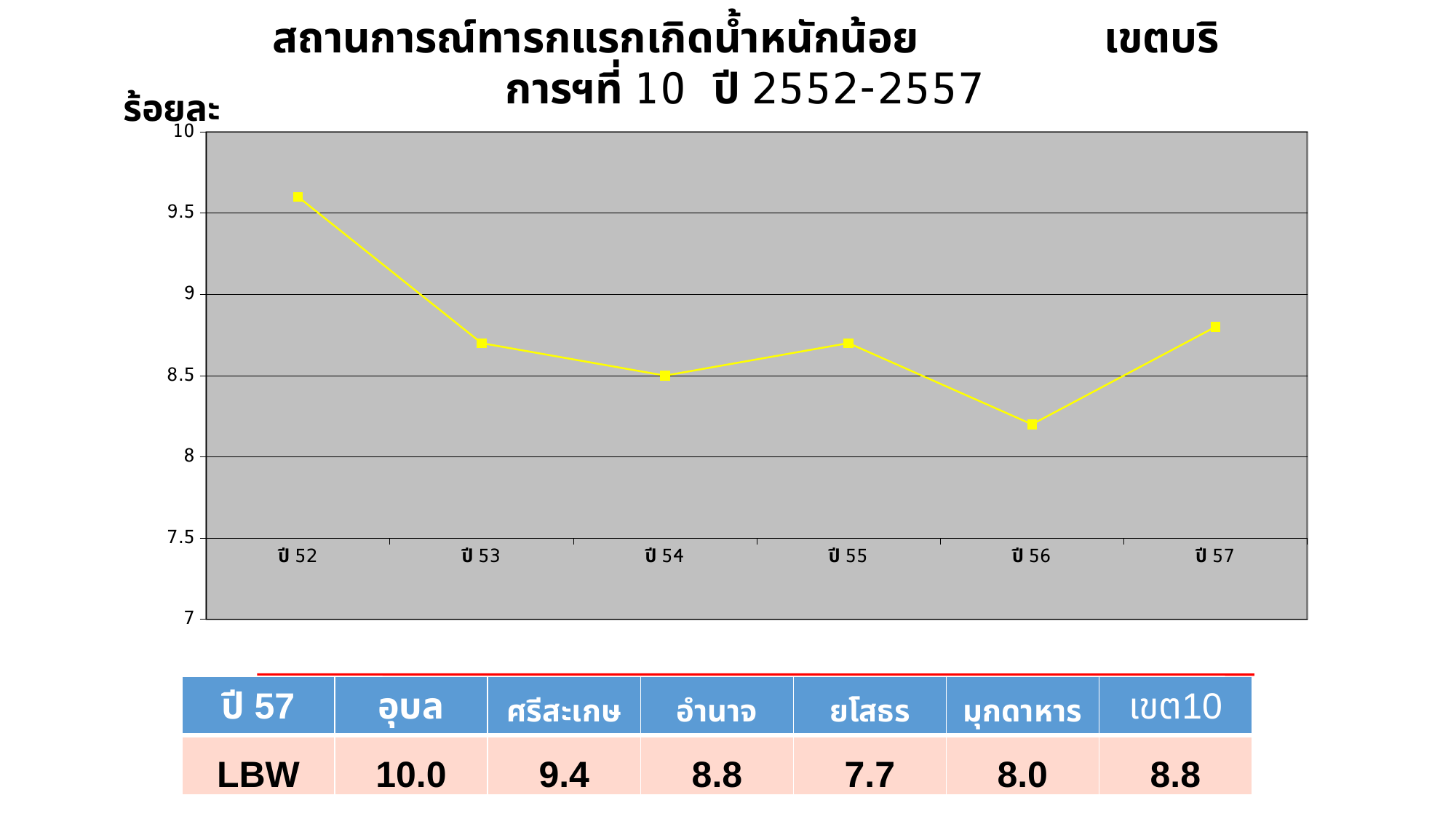

สถานการณ์ทารกแรกเกิดน้ำหนักน้อย               เขตบริการฯที่ 10  ปี 2552-2557
ร้อยละ

### Chart

| Category | LBW |
|---|---|
| ปี 52 | 9.6 |
| ปี 53 | 8.700000000000001 |
| ปี 54 | 8.5 |
| ปี 55 | 8.700000000000001 |
| ปี 56 | 8.200000000000001 |
| ปี 57 | 8.8 |
| ปี 57 | อุบล | ศรีสะเกษ | อำนาจ | ยโสธร | มุกดาหาร | เขต10 |
| --- | --- | --- | --- | --- | --- | --- |
| LBW | 10.0 | 9.4 | 8.8 | 7.7 | 8.0 | 8.8 |
ที่มา : สำนักงานสาธารณสุขจังหวัด